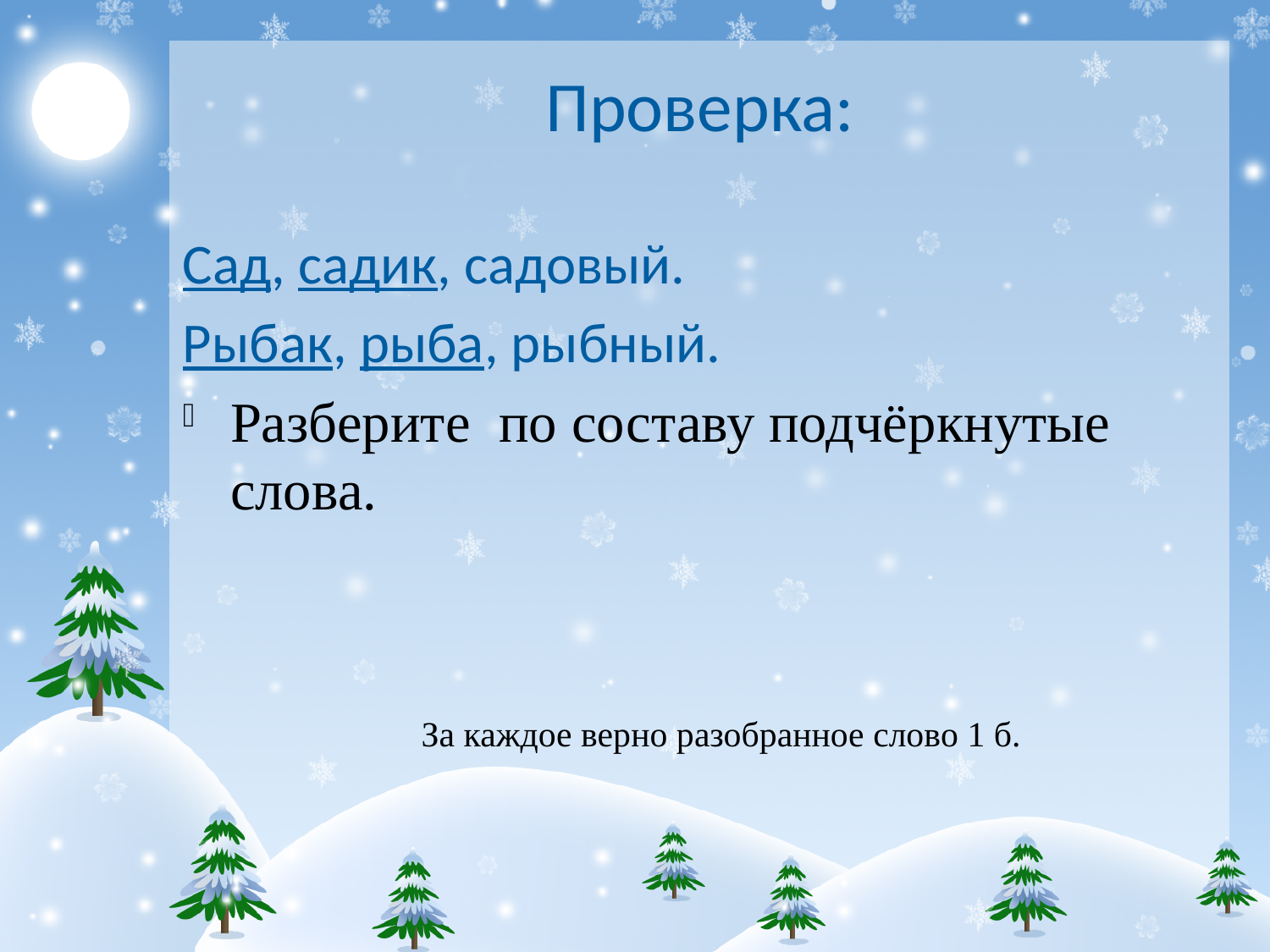

# Проверка:
Сад, садик, садовый.
Рыбак, рыба, рыбный.
Разберите  по составу подчёркнутые слова.

   За каждое верно разобранное слово 1 б.